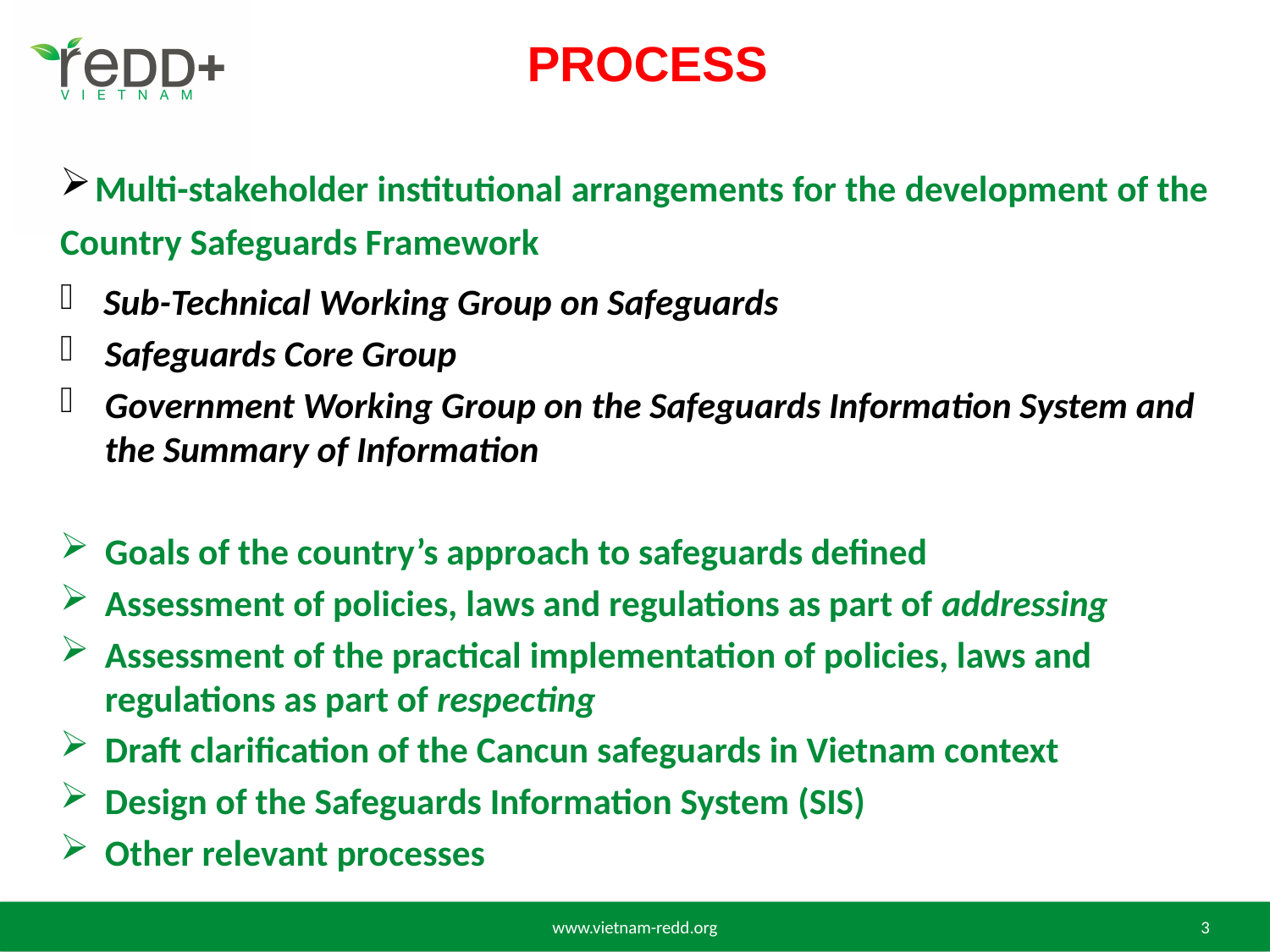

# PROCESS
 Multi-stakeholder institutional arrangements for the development of the Country Safeguards Framework
    Sub-Technical Working Group on Safeguards
Safeguards Core Group
Government Working Group on the Safeguards Information System and the Summary of Information

Goals of the country’s approach to safeguards defined
Assessment of policies, laws and regulations as part of addressing
Assessment of the practical implementation of policies, laws and regulations as part of respecting
Draft clarification of the Cancun safeguards in Vietnam context
Design of the Safeguards Information System (SIS)
Other relevant processes

www.vietnam-redd.org
3